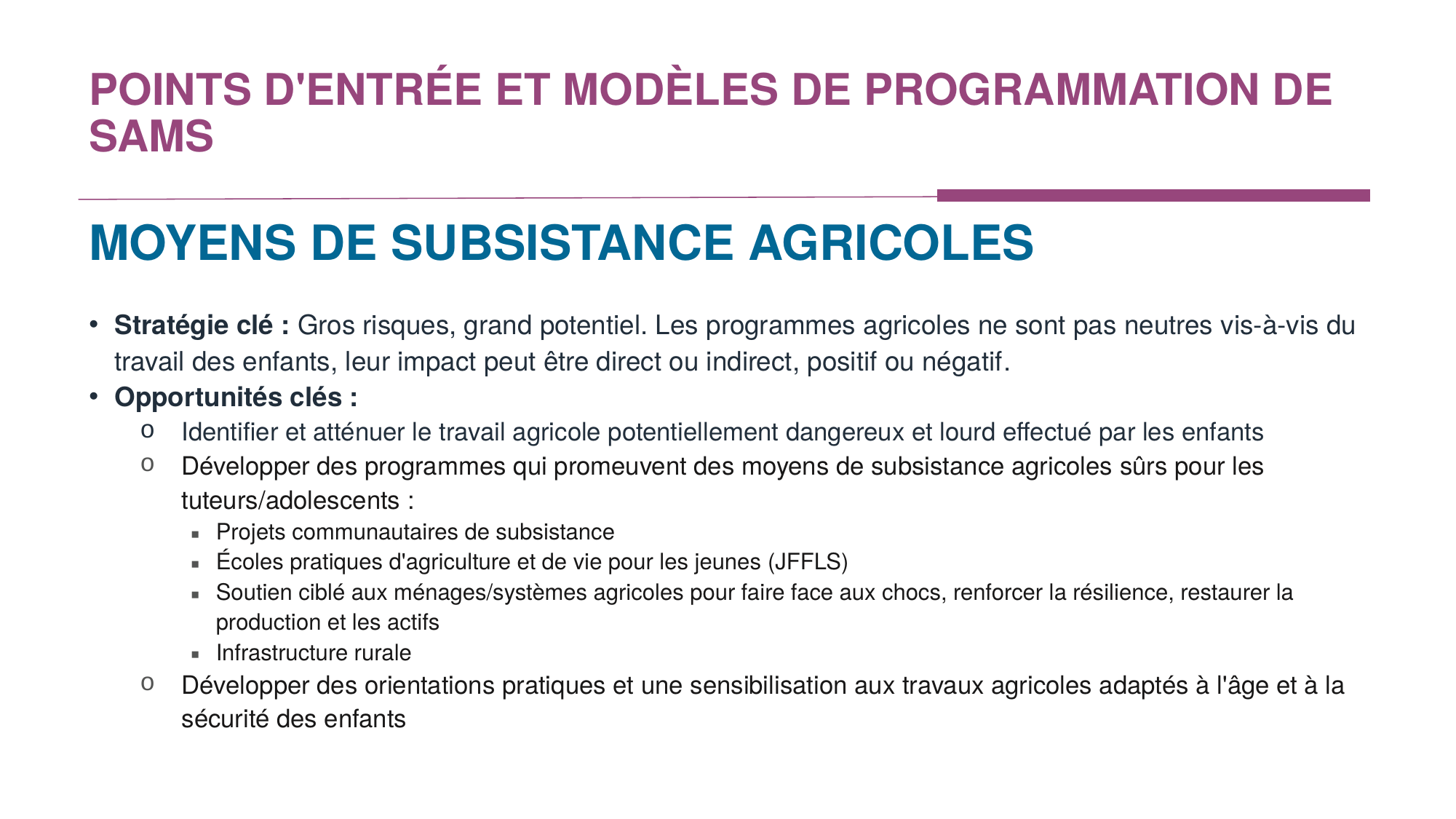

# POINTS D'ENTRÉE ET MODÈLES DE PROGRAMMATION DE SAMS
MOYENS DE SUBSISTANCE AGRICOLES
Stratégie clé : Gros risques, grand potentiel. Les programmes agricoles ne sont pas neutres vis-à-vis du travail des enfants, leur impact peut être direct ou indirect, positif ou négatif.
Opportunités clés :
Identifier et atténuer le travail agricole potentiellement dangereux et lourd effectué par les enfants
Développer des programmes qui promeuvent des moyens de subsistance agricoles sûrs pour les tuteurs/adolescents :
Projets communautaires de subsistance
Écoles pratiques d'agriculture et de vie pour les jeunes (JFFLS)
Soutien ciblé aux ménages/systèmes agricoles pour faire face aux chocs, renforcer la résilience, restaurer la production et les actifs
Infrastructure rurale
Développer des orientations pratiques et une sensibilisation aux travaux agricoles adaptés à l'âge et à la sécurité des enfants
.